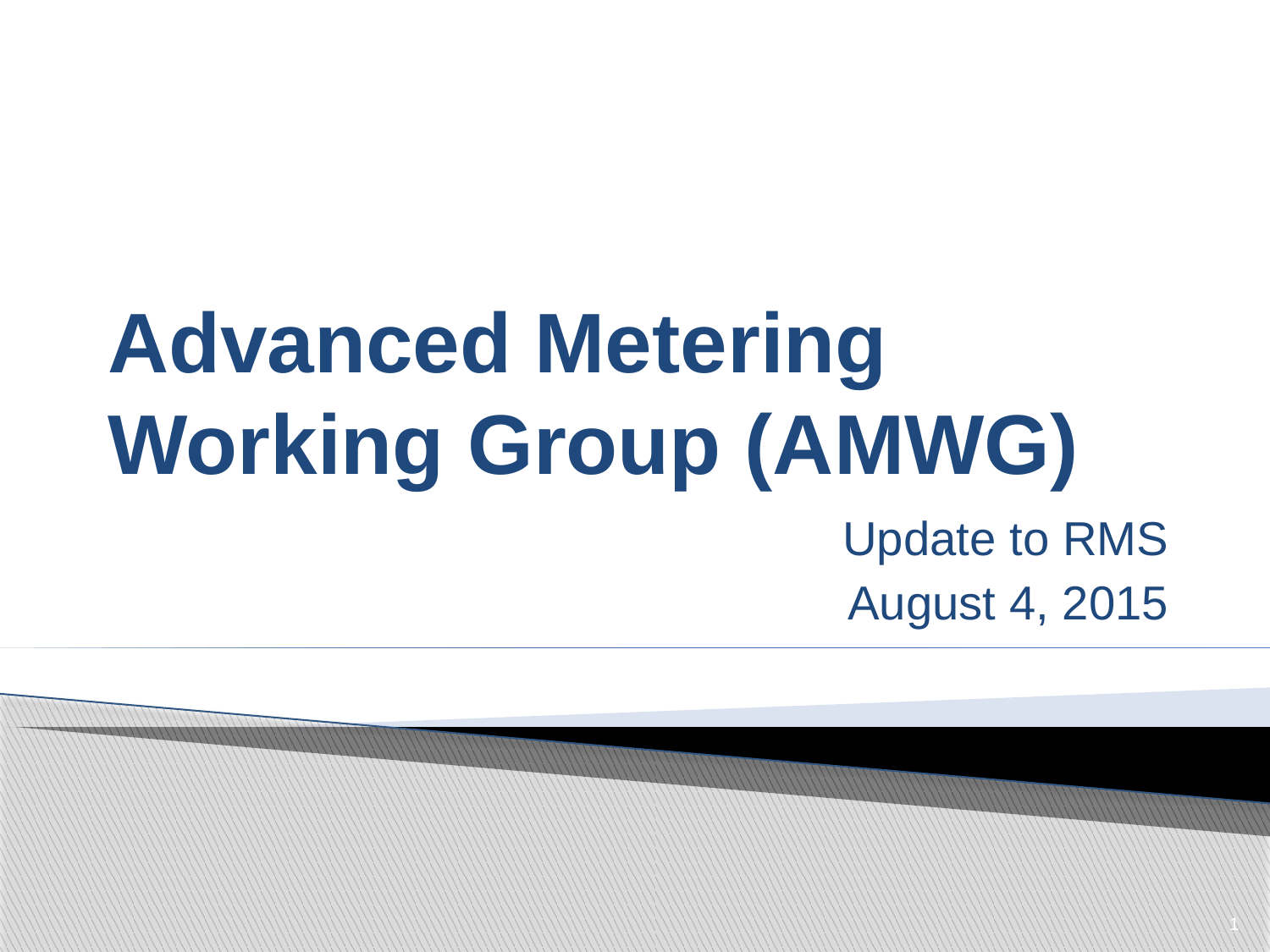

# Advanced Metering Working Group (AMWG)
Update to RMS
August 4, 2015
1